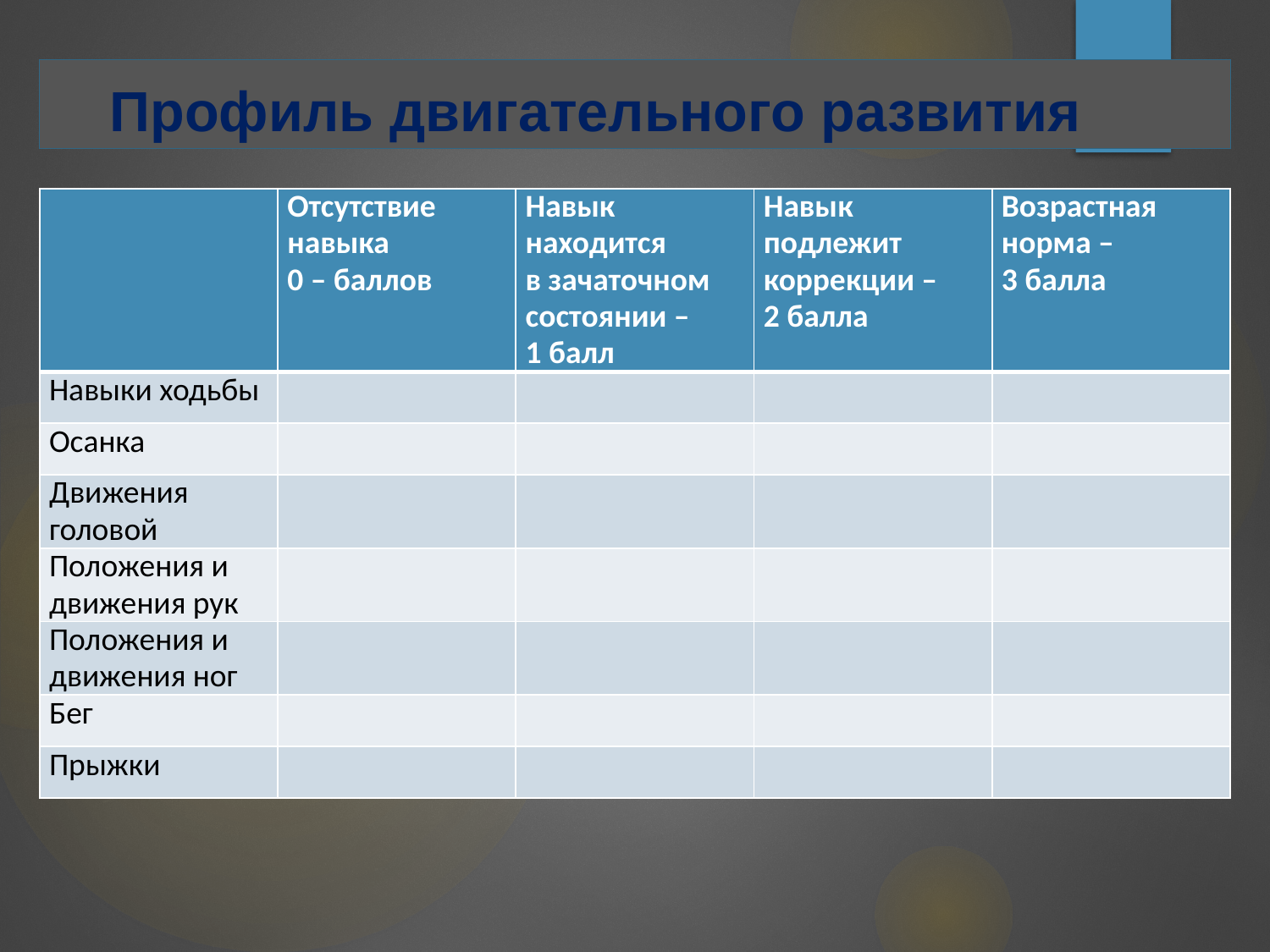

Профиль двигательного развития
|  | Отсутствие навыка 0 – баллов | Навык находится в зачаточном состоянии – 1 балл | Навык подлежит коррекции – 2 балла | Возрастная норма – 3 балла |
| --- | --- | --- | --- | --- |
| Навыки ходьбы |  |  |  |  |
| Осанка |  |  |  |  |
| Движения головой |  |  |  |  |
| Положения и движения рук |  |  |  |  |
| Положения и движения ног |  |  |  |  |
| Бег |  |  |  |  |
| Прыжки |  |  |  |  |